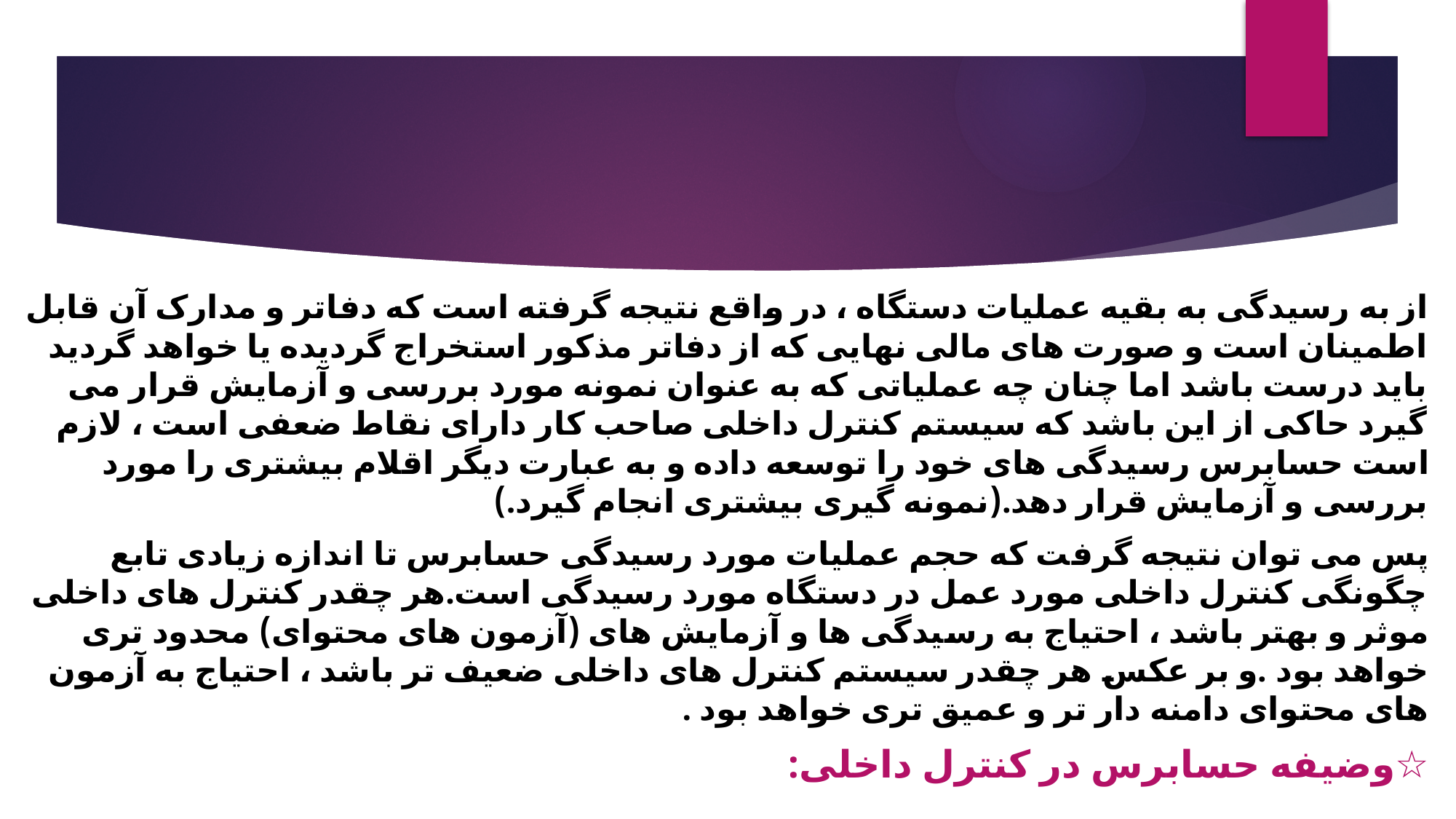

از به رسیدگی به بقیه عملیات دستگاه ، در واقع نتیجه گرفته است که دفاتر و مدارک آن قابل اطمینان است و صورت های مالی نهایی که از دفاتر مذکور استخراج گردیده یا خواهد گردید باید درست باشد اما چنان چه عملیاتی که به عنوان نمونه مورد بررسی و آزمایش قرار می گیرد حاکی از این باشد که سیستم کنترل داخلی صاحب کار دارای نقاط ضعفی است ، لازم است حسابرس رسیدگی های خود را توسعه داده و به عبارت دیگر اقلام بیشتری را مورد بررسی و آزمایش قرار دهد.(نمونه گیری بیشتری انجام گیرد.)
پس می توان نتیجه گرفت که حجم عملیات مورد رسیدگی حسابرس تا اندازه زیادی تابع چگونگی کنترل داخلی مورد عمل در دستگاه مورد رسیدگی است.هر چقدر کنترل های داخلی موثر و بهتر باشد ، احتیاج به رسیدگی ها و آزمایش های (آزمون های محتوای) محدود تری خواهد بود .و بر عکس هر چقدر سیستم کنترل های داخلی ضعیف تر باشد ، احتیاج به آزمون های محتوای دامنه دار تر و عمیق تری خواهد بود .
☆وضیفه حسابرس در کنترل داخلی: